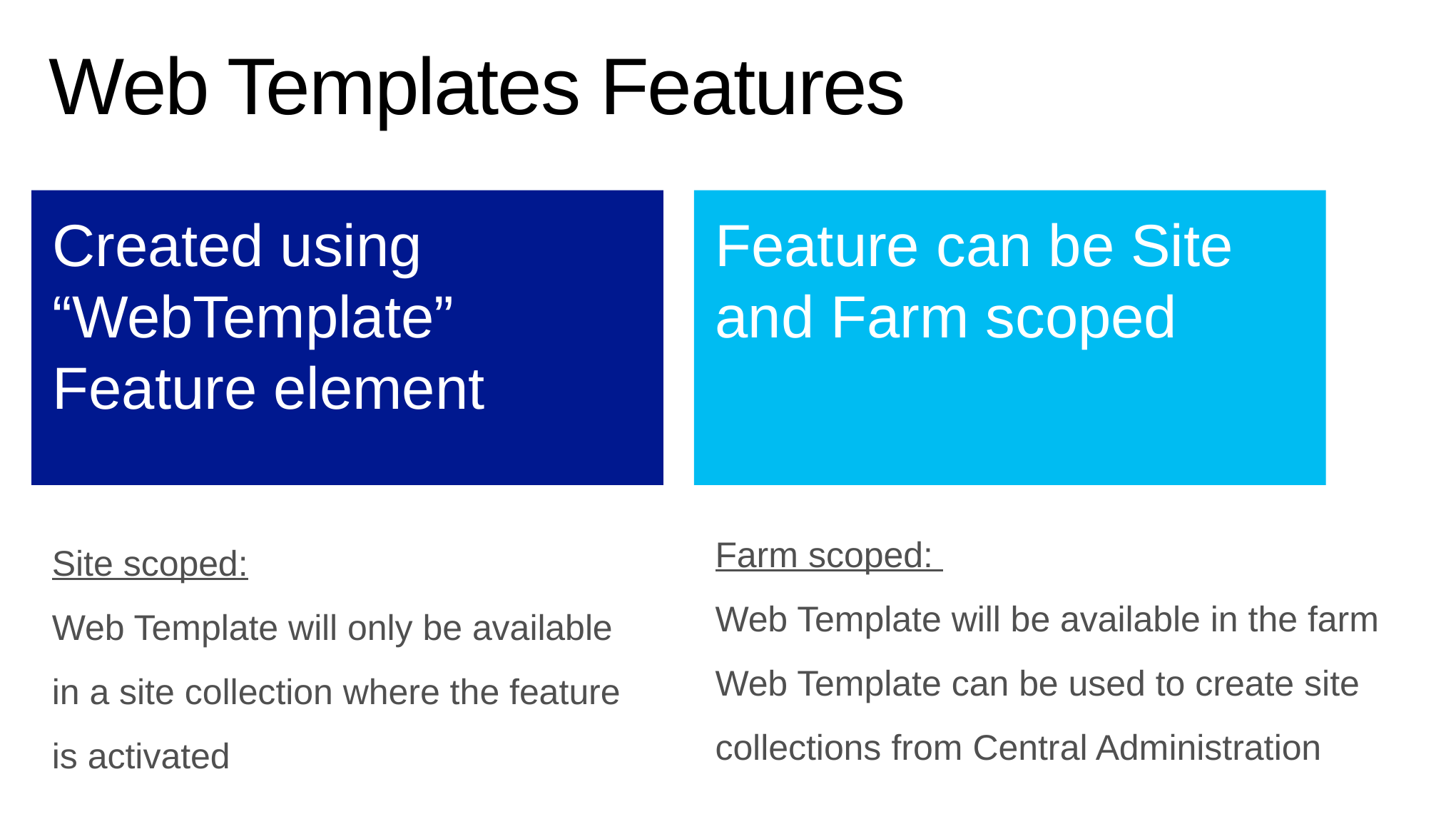

# Web Templates Features
Created using “WebTemplate” Feature element
Feature can be Site and Farm scoped
Farm scoped:
Web Template will be available in the farm
Web Template can be used to create site collections from Central Administration
Site scoped:
Web Template will only be available in a site collection where the feature is activated